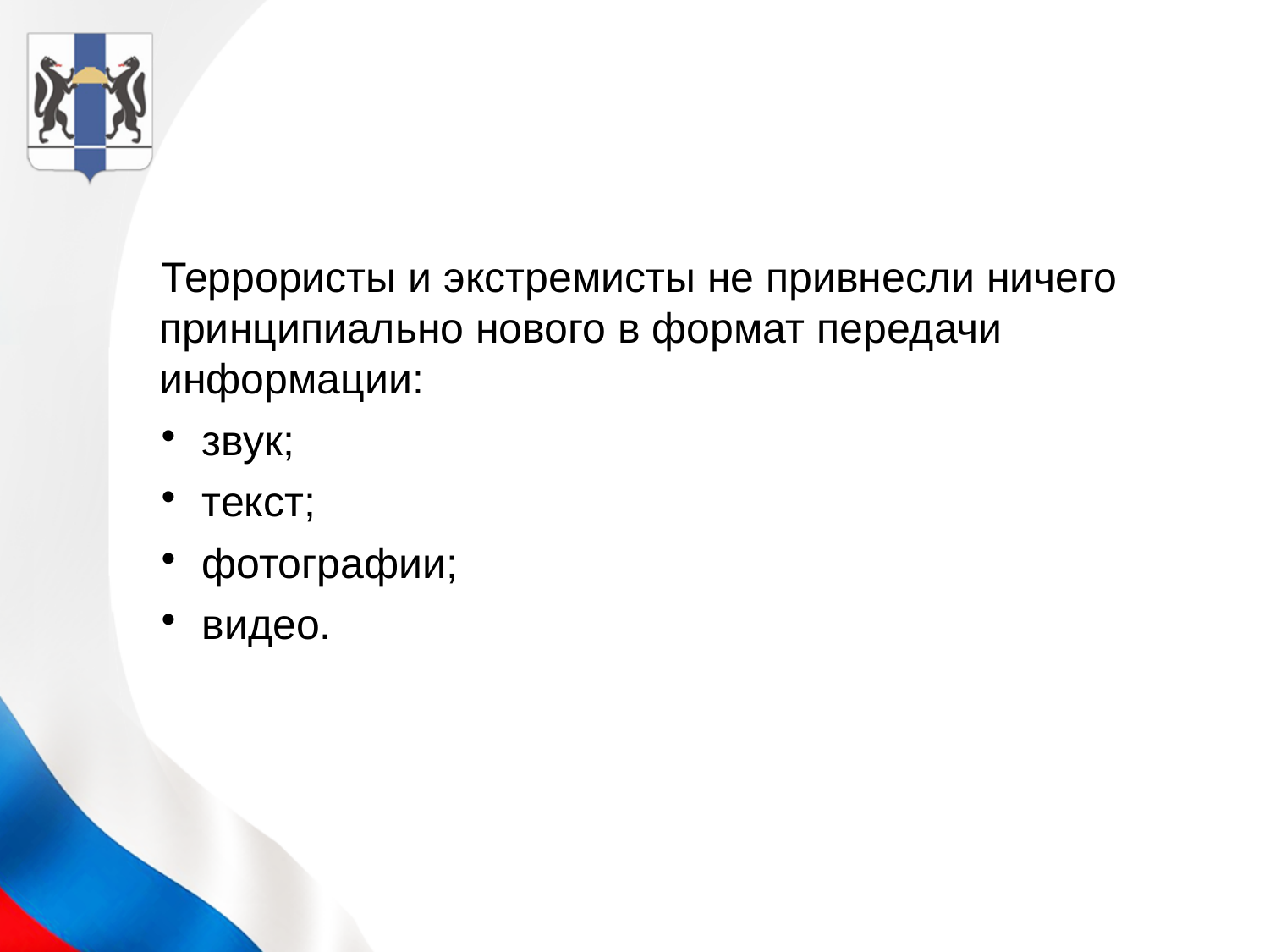

Террористы и экстремисты не привнесли ничего принципиально нового в формат передачи информации:
звук;
текст;
фотографии;
видео.